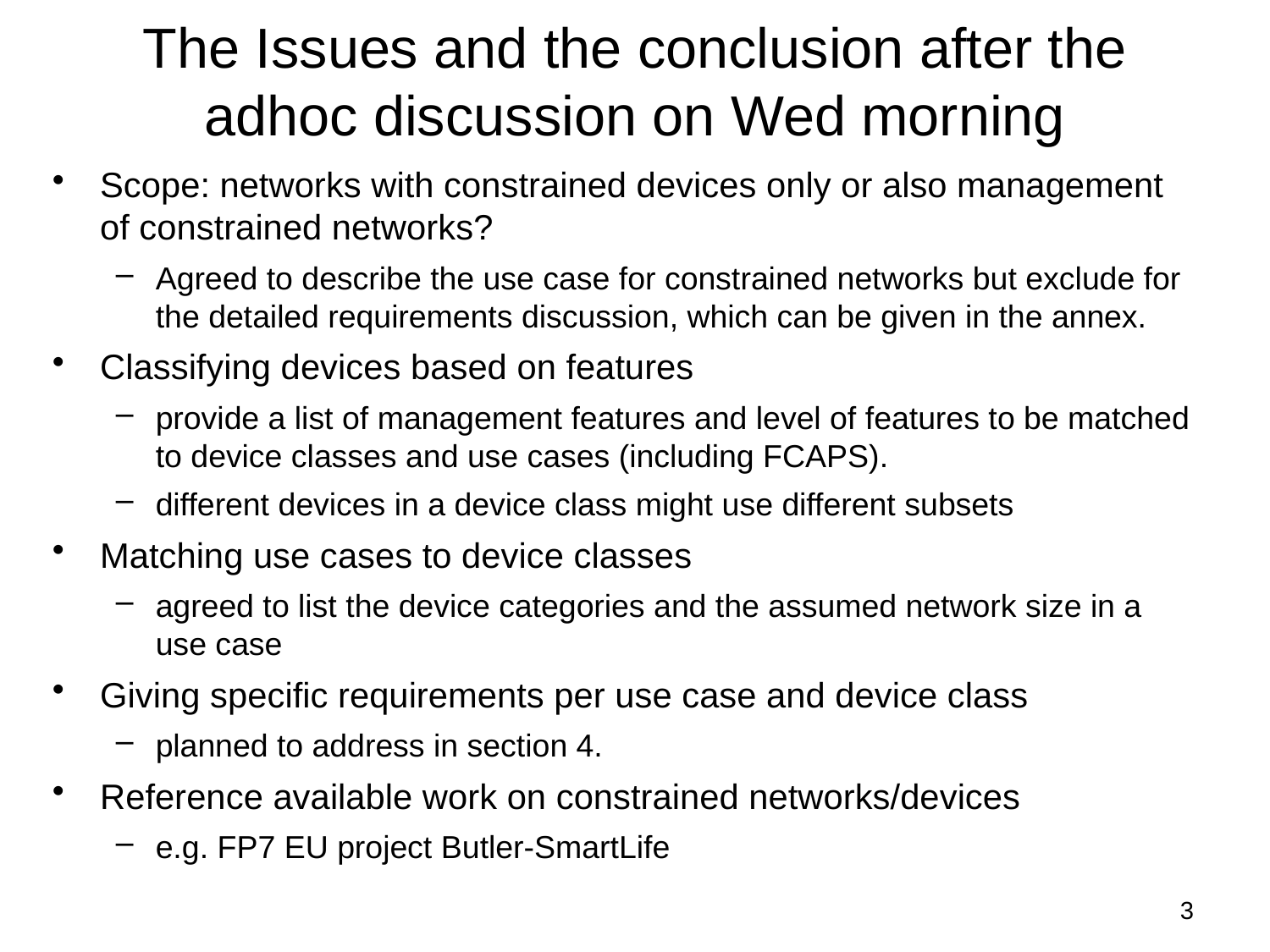

# The Issues and the conclusion after the adhoc discussion on Wed morning
Scope: networks with constrained devices only or also management of constrained networks?
Agreed to describe the use case for constrained networks but exclude for the detailed requirements discussion, which can be given in the annex.
Classifying devices based on features
provide a list of management features and level of features to be matched to device classes and use cases (including FCAPS).
different devices in a device class might use different subsets
Matching use cases to device classes
agreed to list the device categories and the assumed network size in a use case
Giving specific requirements per use case and device class
planned to address in section 4.
Reference available work on constrained networks/devices
e.g. FP7 EU project Butler-SmartLife

3